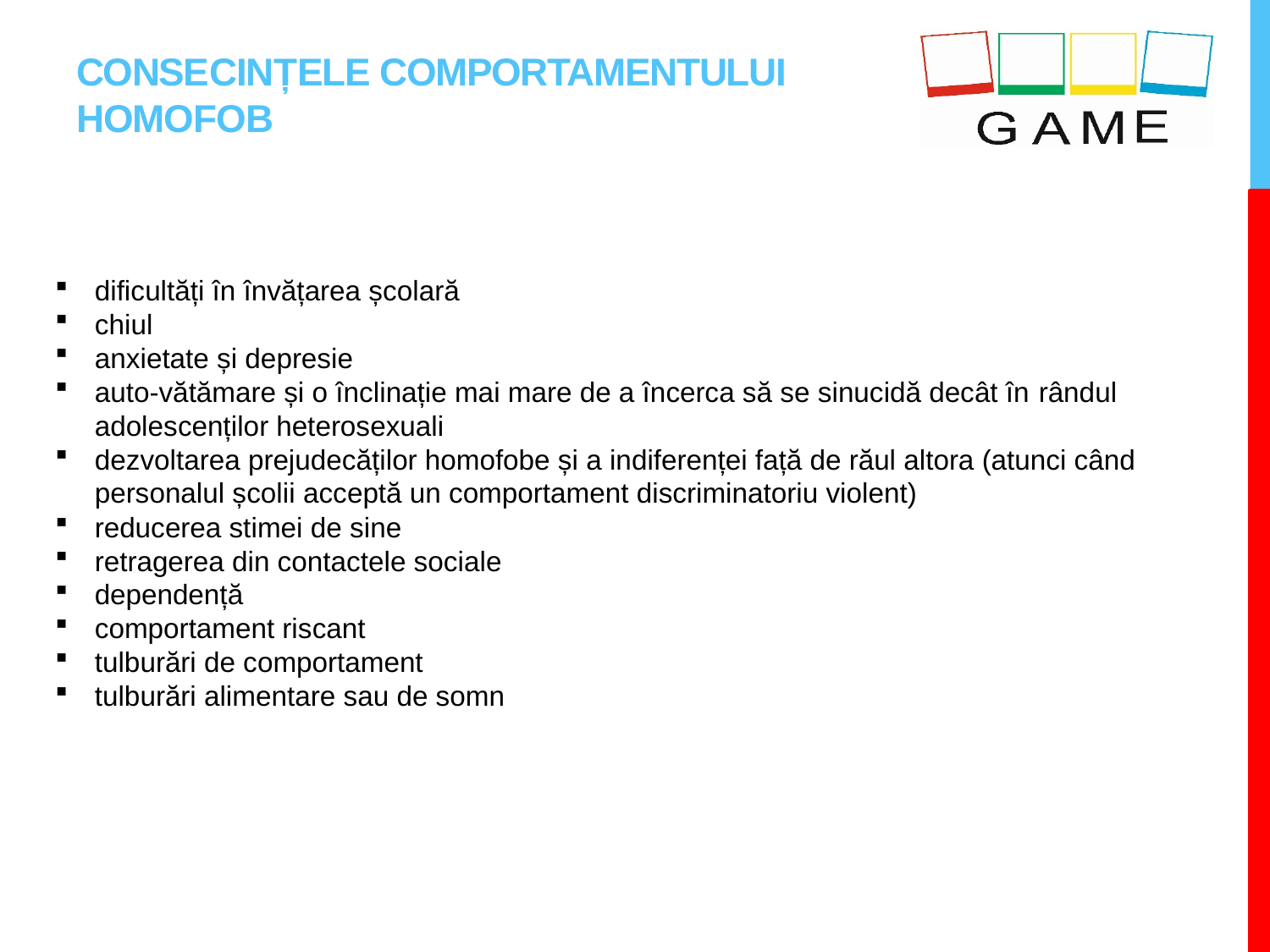

# CONSECINȚELE COMPORTAMENTULUI HOMOFOB
dificultăți în învățarea școlară
chiul
anxietate și depresie
auto-vătămare și o înclinație mai mare de a încerca să se sinucidă decât în ​​rândul adolescenților heterosexuali
dezvoltarea prejudecăților homofobe și a indiferenței față de răul altora (atunci când personalul școlii acceptă un comportament discriminatoriu violent)
reducerea stimei de sine
retragerea din contactele sociale
dependență
comportament riscant
tulburări de comportament
tulburări alimentare sau de somn